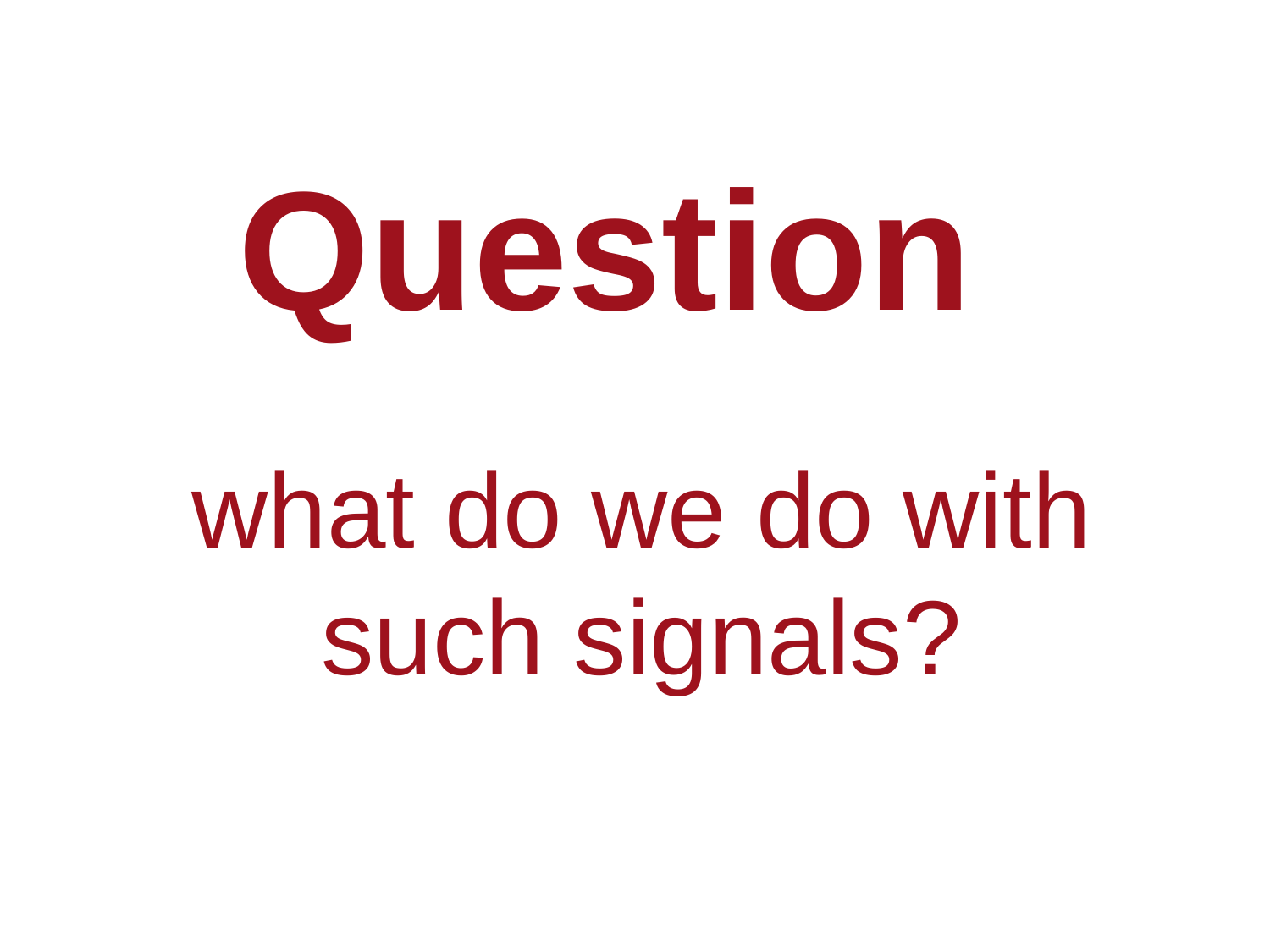

18
Question
Question: what do we do with such signals
what do we do with such signals?